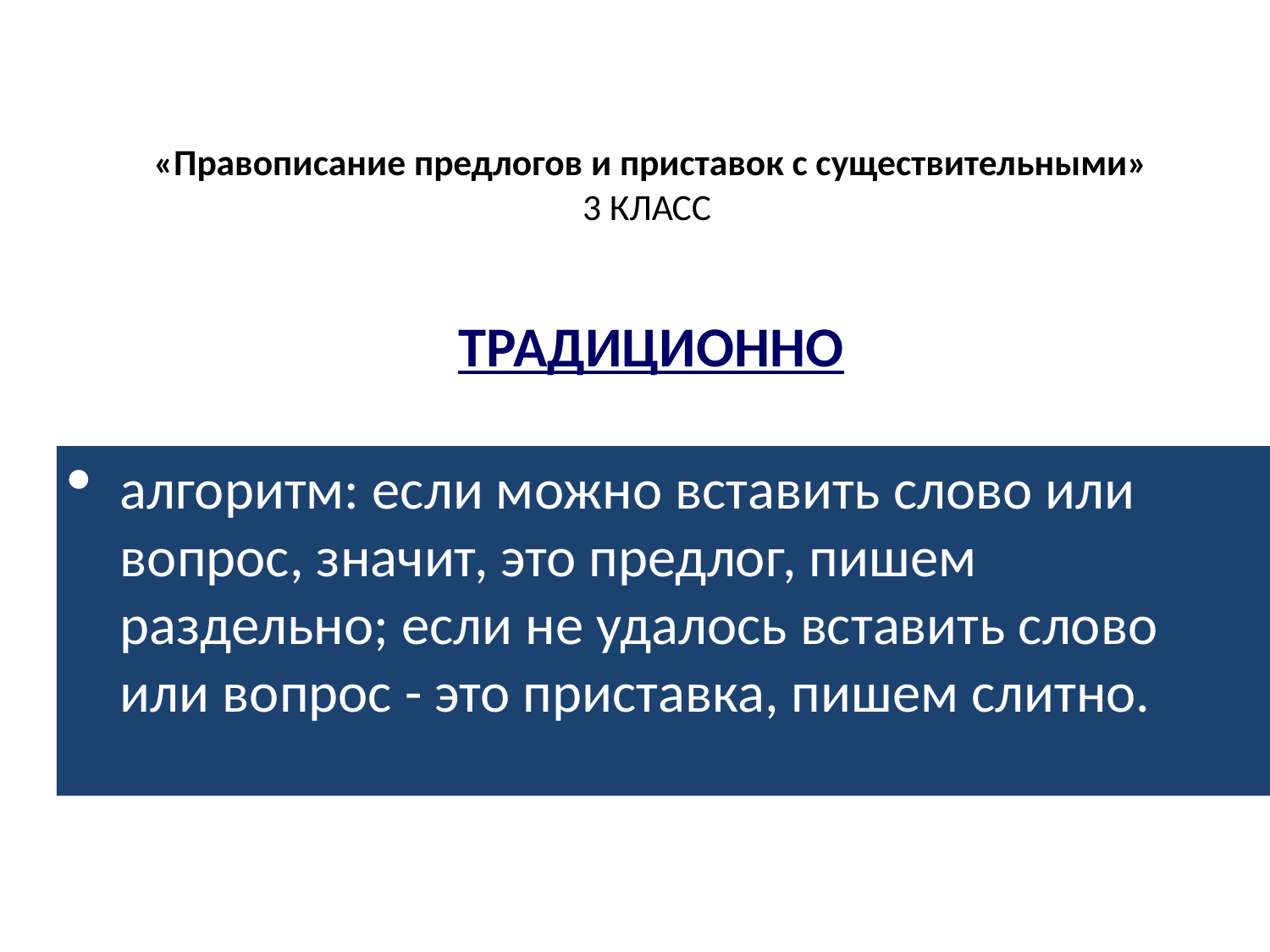

# «Правописание предлогов и приставок с существительными» 3 КЛАСС
ТРАДИЦИОННО
алгоритм: если можно вставить слово или вопрос, значит, это предлог, пишем раздельно; если не удалось вставить слово или вопрос - это приставка, пишем слитно.